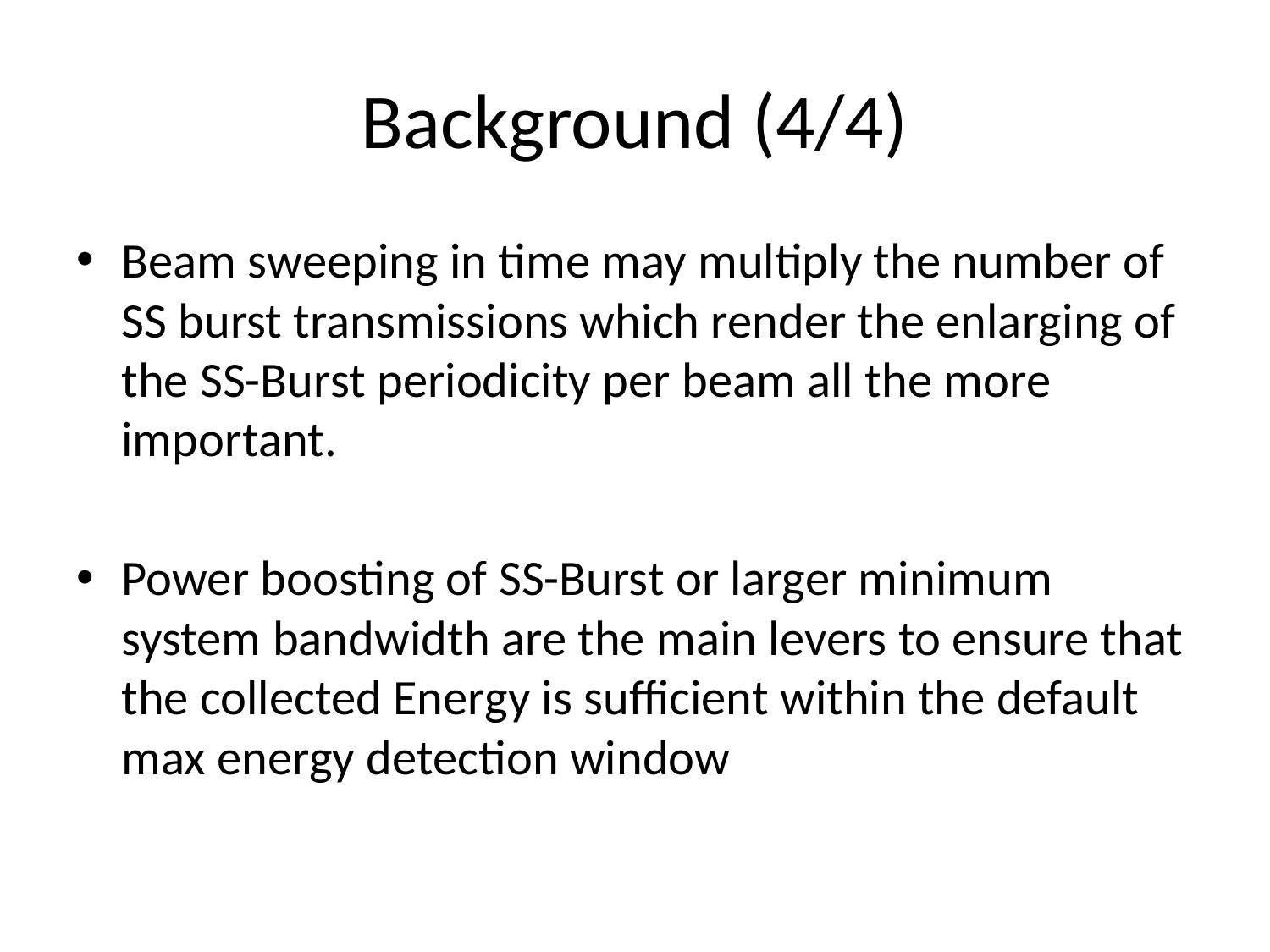

# Background (4/4)
Beam sweeping in time may multiply the number of SS burst transmissions which render the enlarging of the SS-Burst periodicity per beam all the more important.

Power boosting of SS-Burst or larger minimum system bandwidth are the main levers to ensure that the collected Energy is sufficient within the default max energy detection window